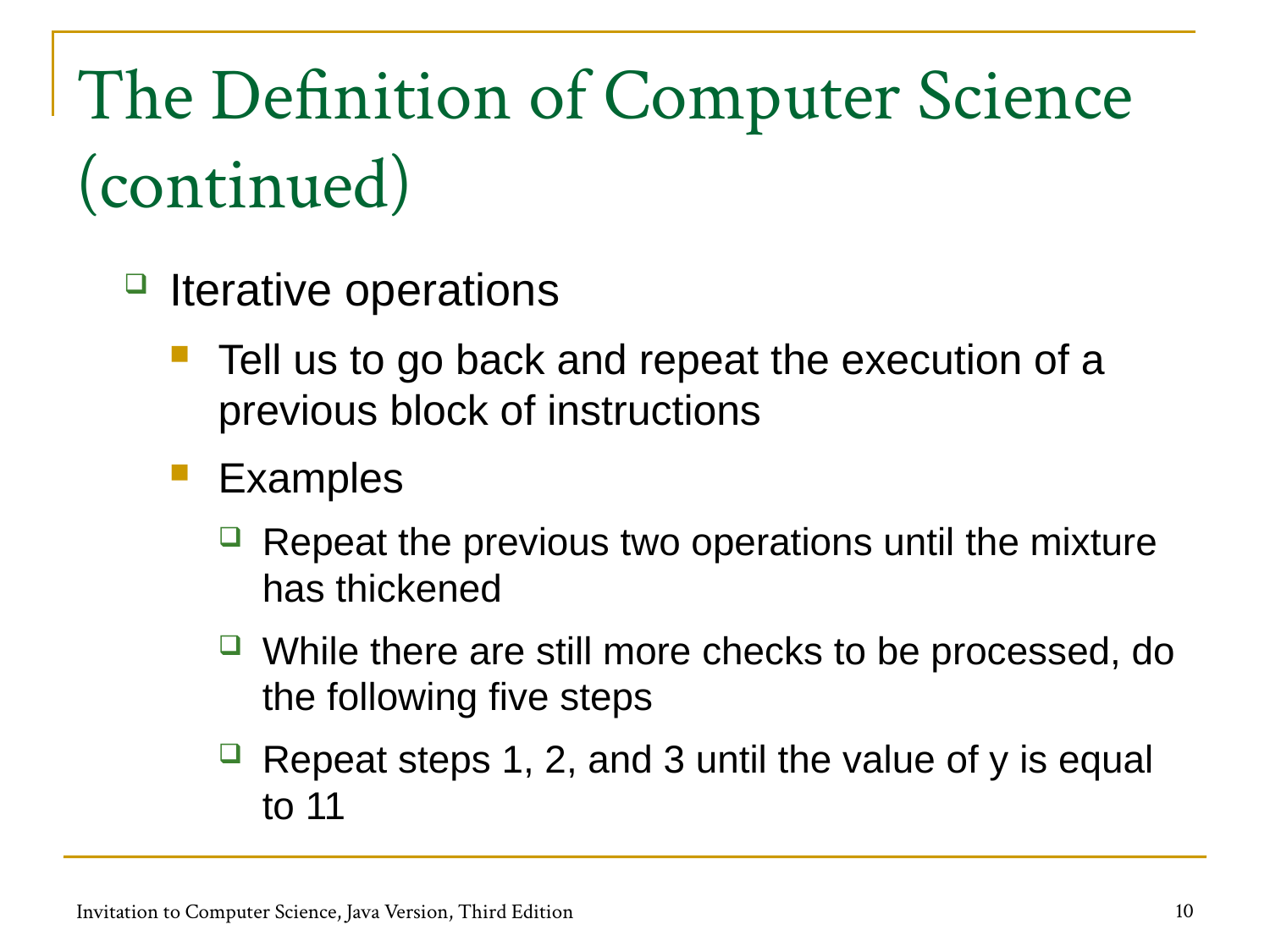

# The Definition of Computer Science (continued)
Iterative operations
Tell us to go back and repeat the execution of a previous block of instructions
Examples
Repeat the previous two operations until the mixture has thickened
While there are still more checks to be processed, do the following five steps
Repeat steps 1, 2, and 3 until the value of y is equal to 11
10
Invitation to Computer Science, Java Version, Third Edition